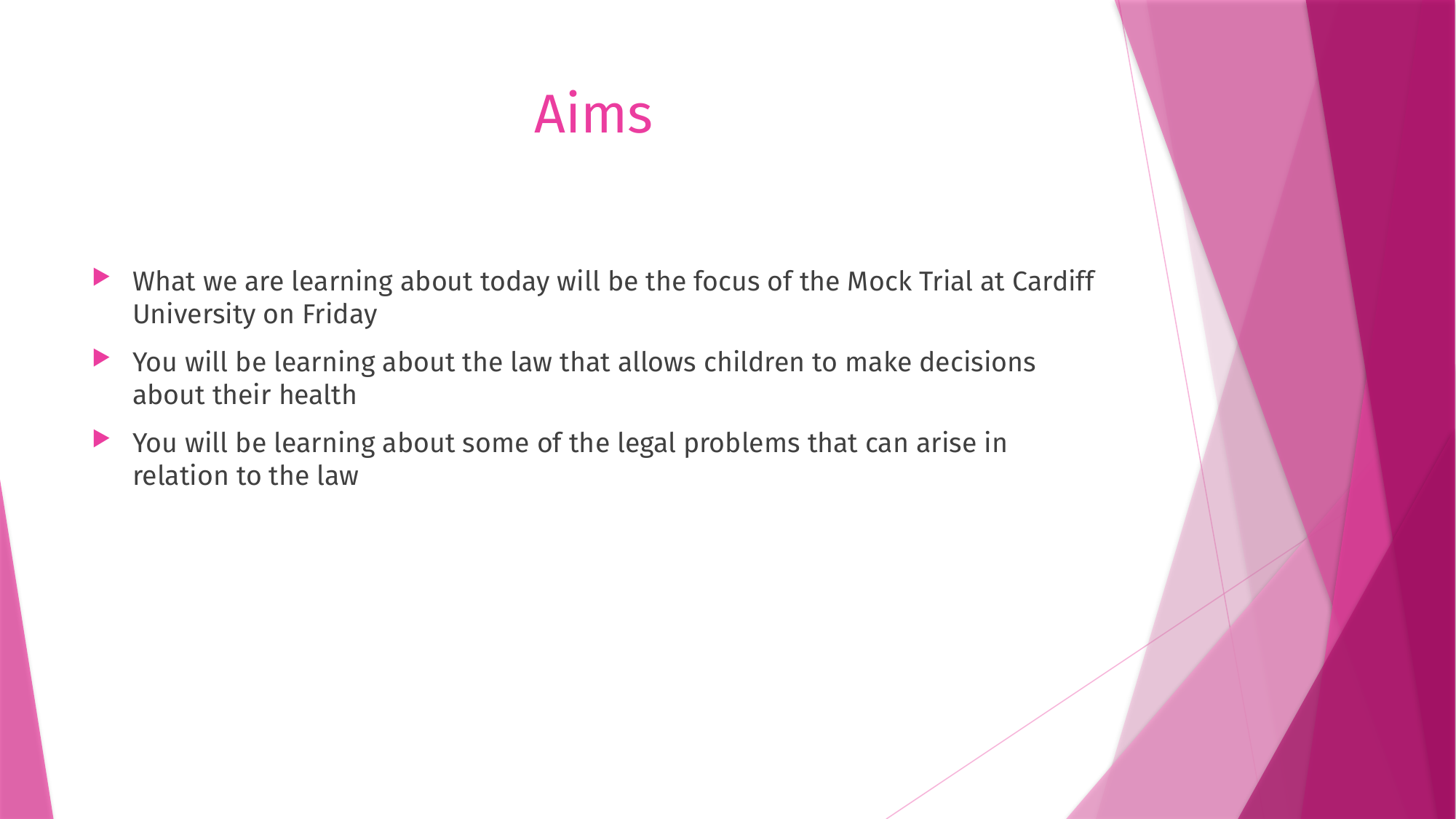

# Aims
What we are learning about today will be the focus of the Mock Trial at Cardiff University on Friday
You will be learning about the law that allows children to make decisions about their health
You will be learning about some of the legal problems that can arise in relation to the law